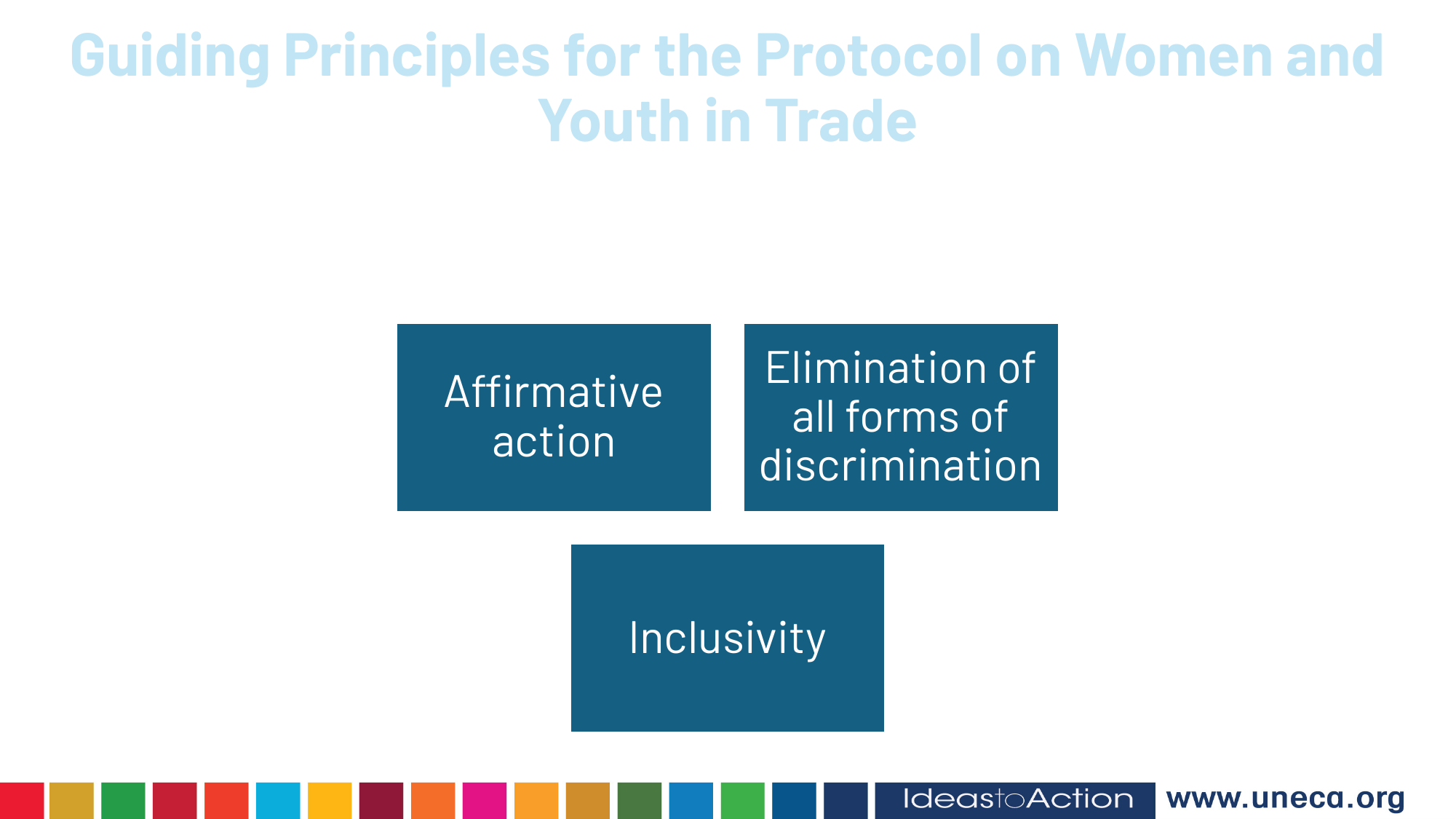

Guiding Principles for the Protocol on Women and Youth in Trade

Affirmative action
Elimination of all forms of discrimination
Inclusivity